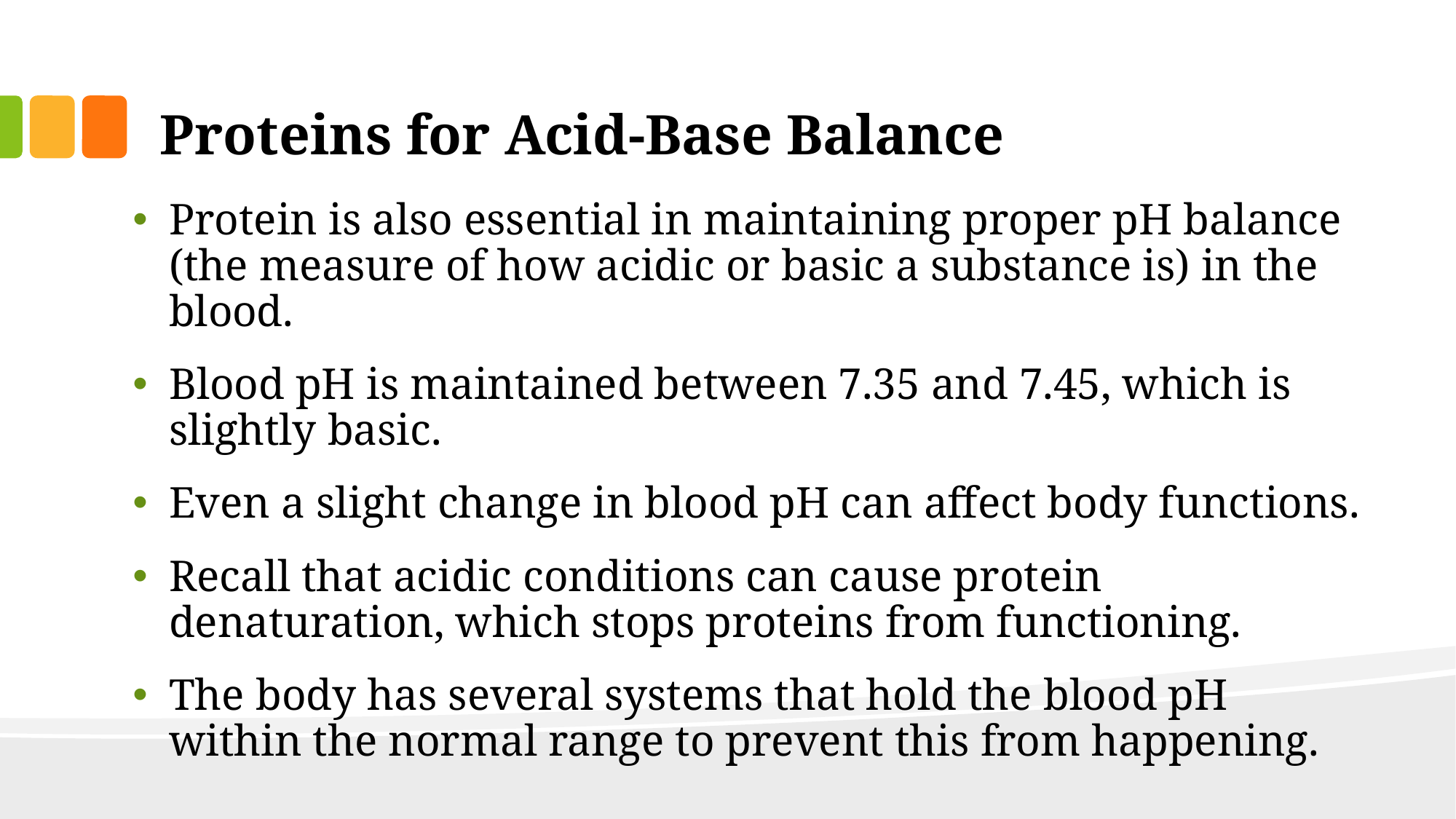

# Proteins for Acid-Base Balance
Protein is also essential in maintaining proper pH balance (the measure of how acidic or basic a substance is) in the blood.
Blood pH is maintained between 7.35 and 7.45, which is slightly basic.
Even a slight change in blood pH can affect body functions.
Recall that acidic conditions can cause protein denaturation, which stops proteins from functioning.
The body has several systems that hold the blood pH within the normal range to prevent this from happening.